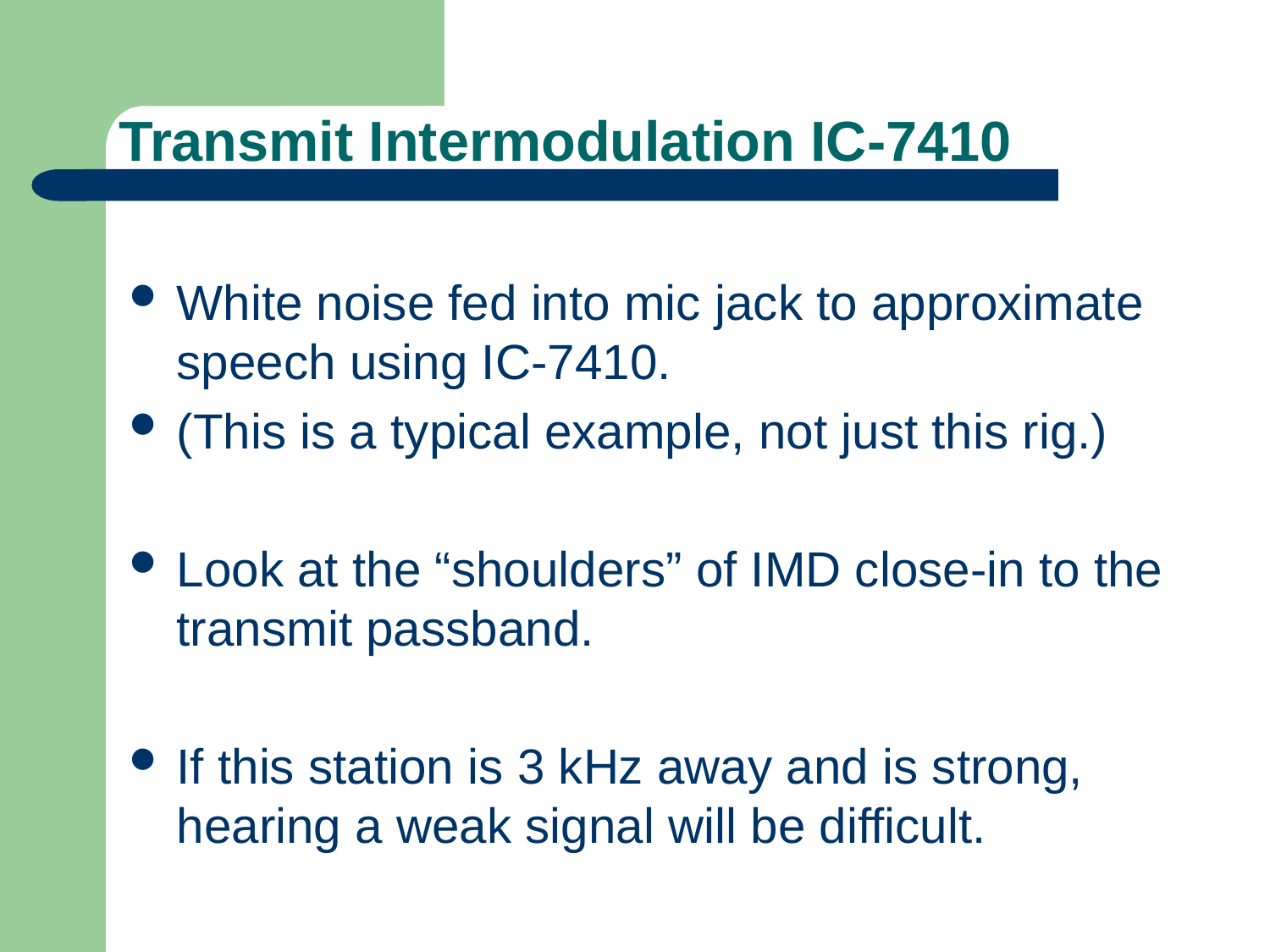

Transmit Intermodulation IC-7410
White noise fed into mic jack to approximate speech using IC-7410.
(This is a typical example, not just this rig.)

Look at the “shoulders” of IMD close-in to the transmit passband.

If this station is 3 kHz away and is strong, hearing a weak signal will be difficult.